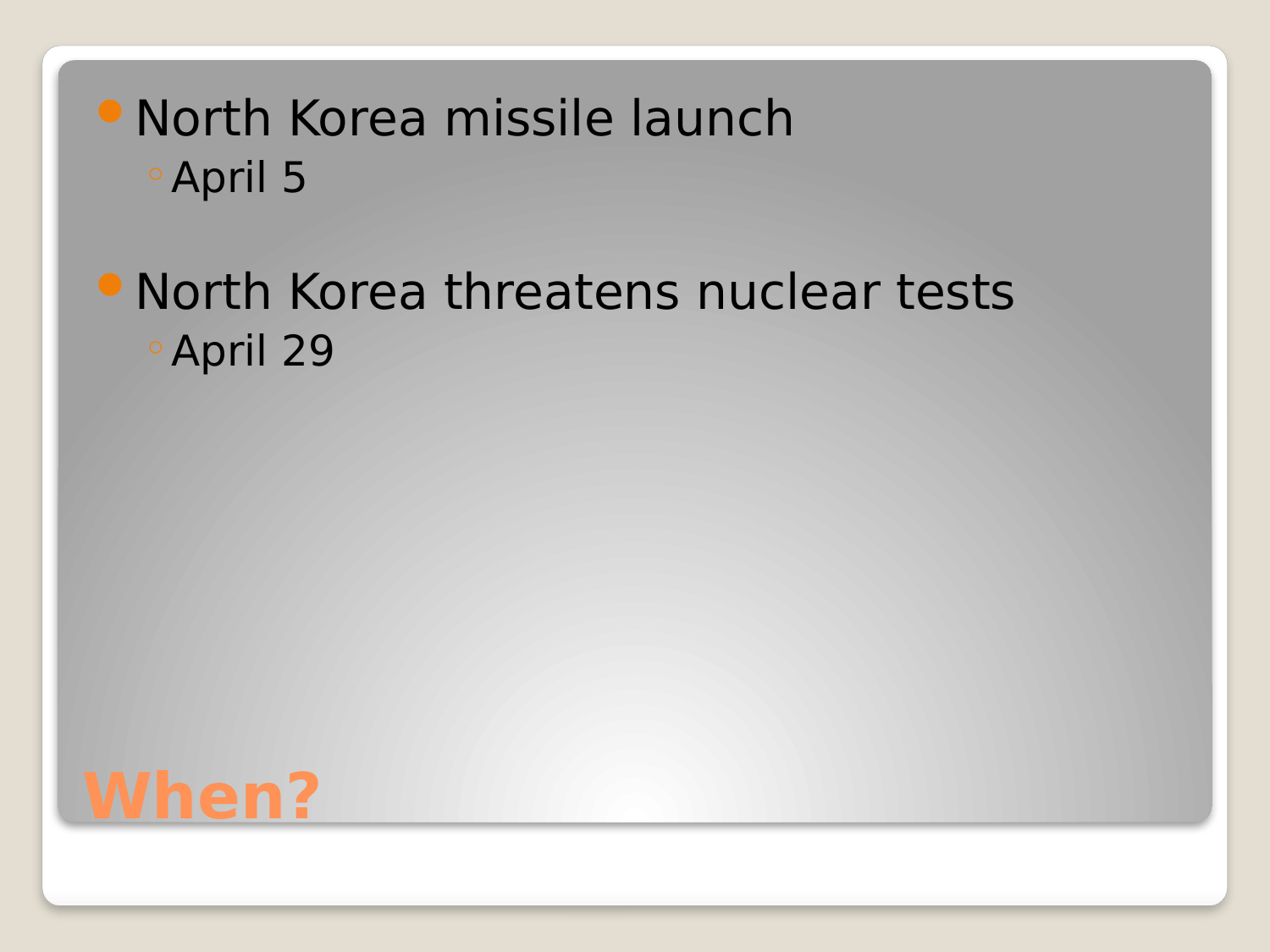

North Korea missile launch
April 5

North Korea threatens nuclear tests
April 29
# When?